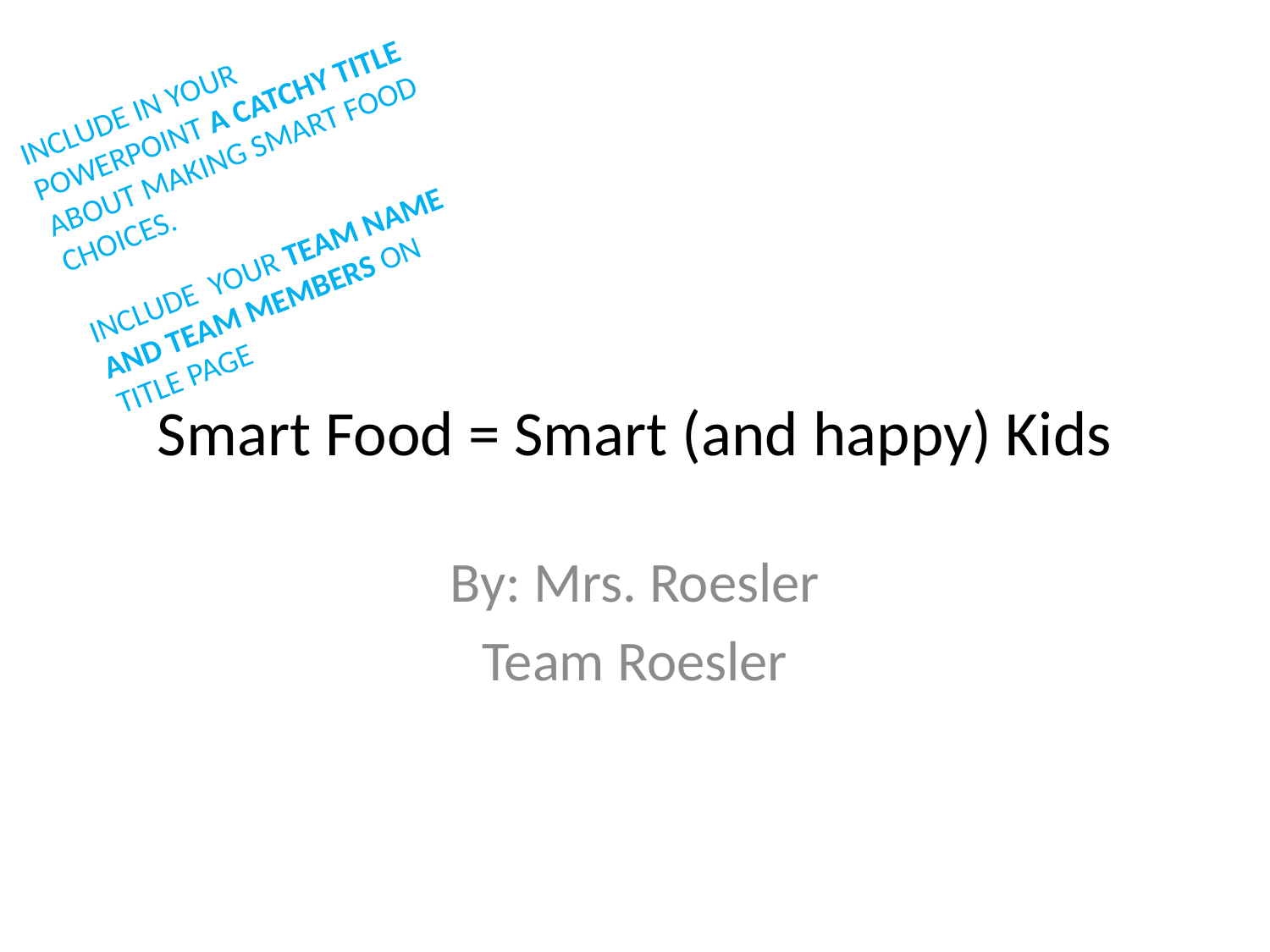

INCLUDE IN YOUR POWERPOINT A CATCHY TITLE ABOUT MAKING SMART FOOD
CHOICES.

INCLUDE  YOUR TEAM NAME AND TEAM MEMBERS ON TITLE PAGE
# Smart Food = Smart (and happy) Kids
By: Mrs. Roesler
Team Roesler